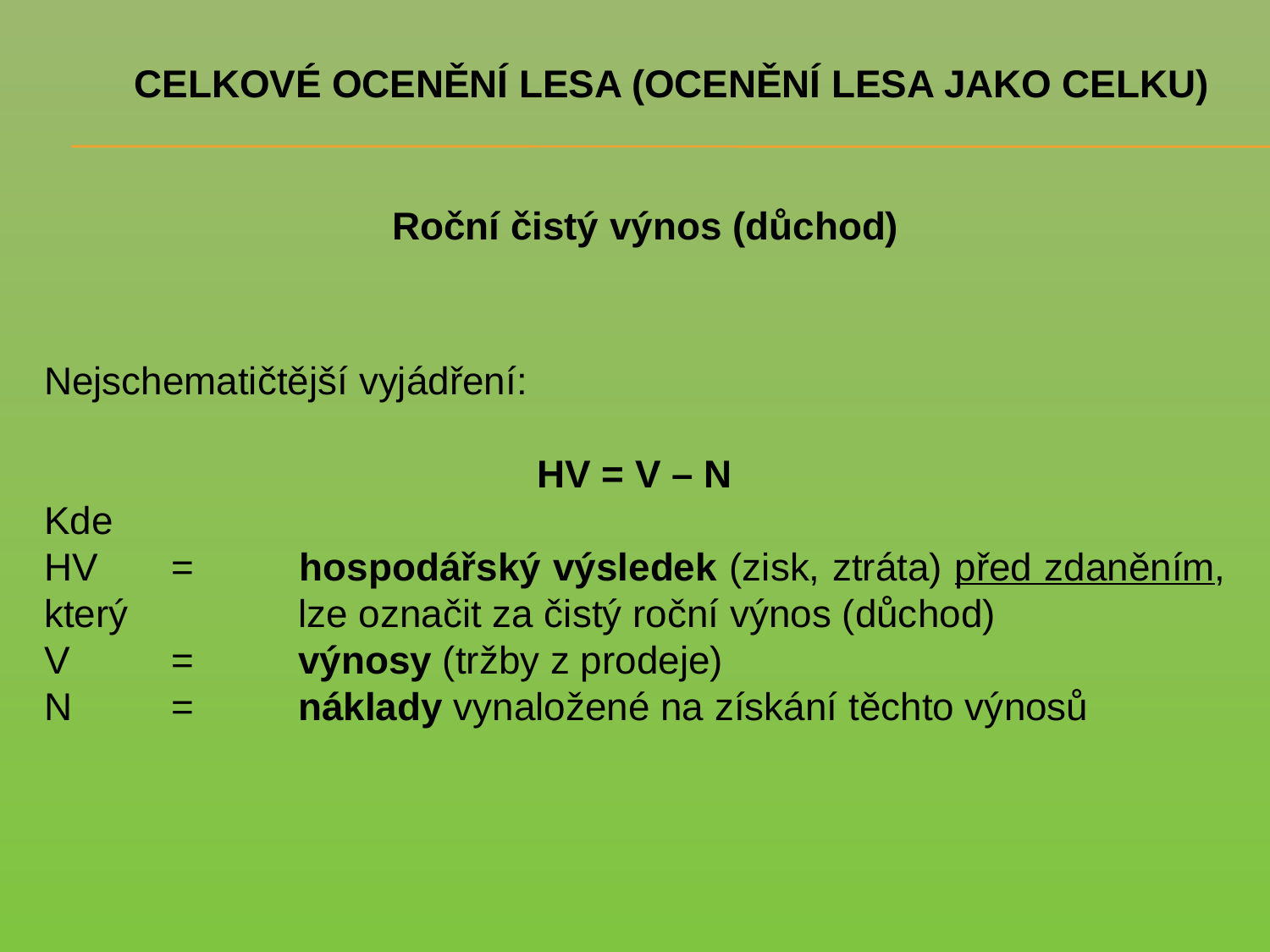

# CELKOVÉ OCENĚNÍ LESA (OCENĚNÍ LESA JAKO CELKU)

Roční čistý výnos (důchod)
Nejschematičtější vyjádření:

HV = V – N
Kde
HV	= 	hospodářský výsledek (zisk, ztráta) před zdaněním, který 		lze označit za čistý roční výnos (důchod)
V 	= 	výnosy (tržby z prodeje)
N 	= 	náklady vynaložené na získání těchto výnosů